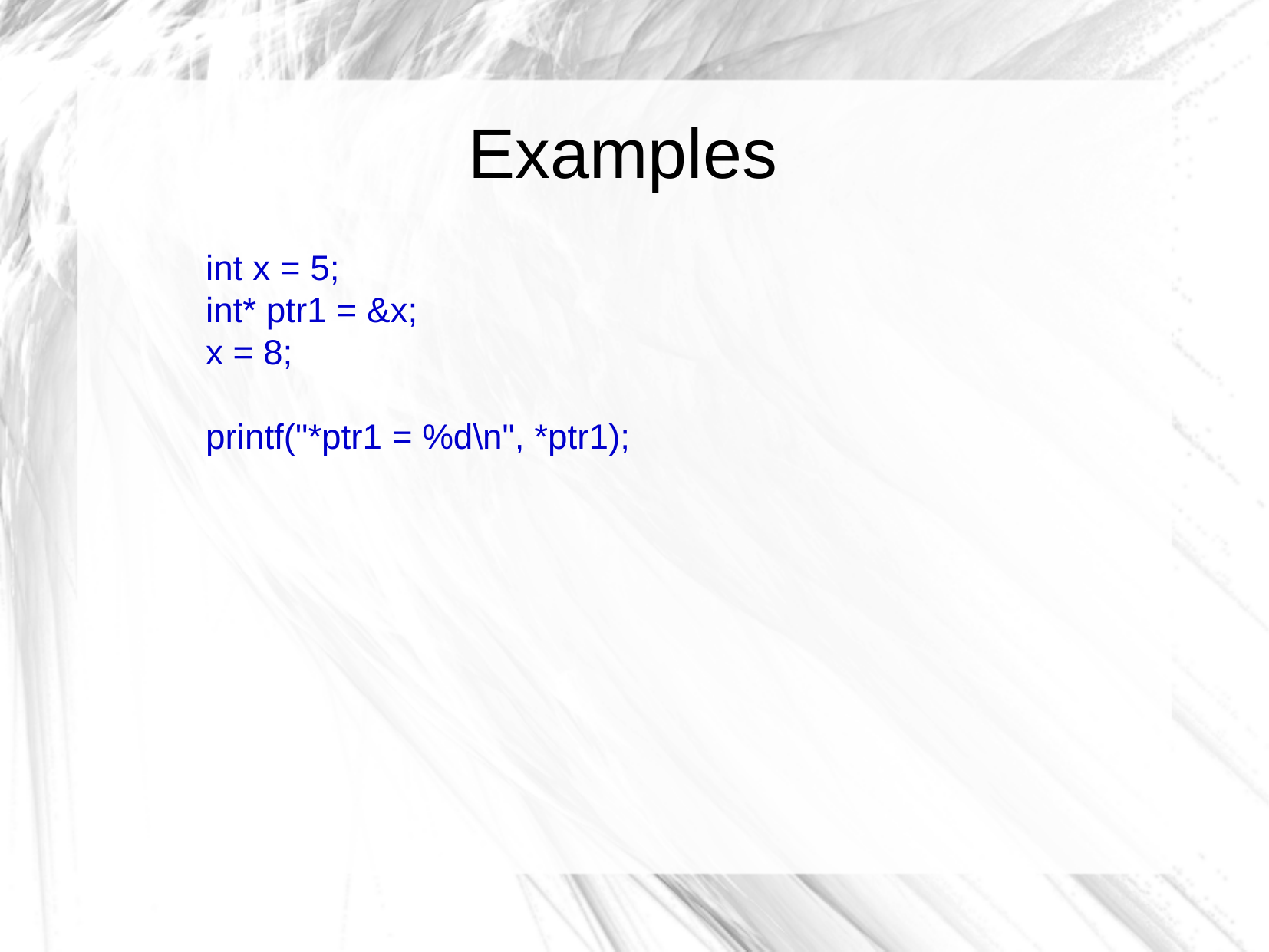

Examples
	int x = 5;
	int* ptr1 = &x;
	x = 8;

	printf("*ptr1 = %d\n", *ptr1);